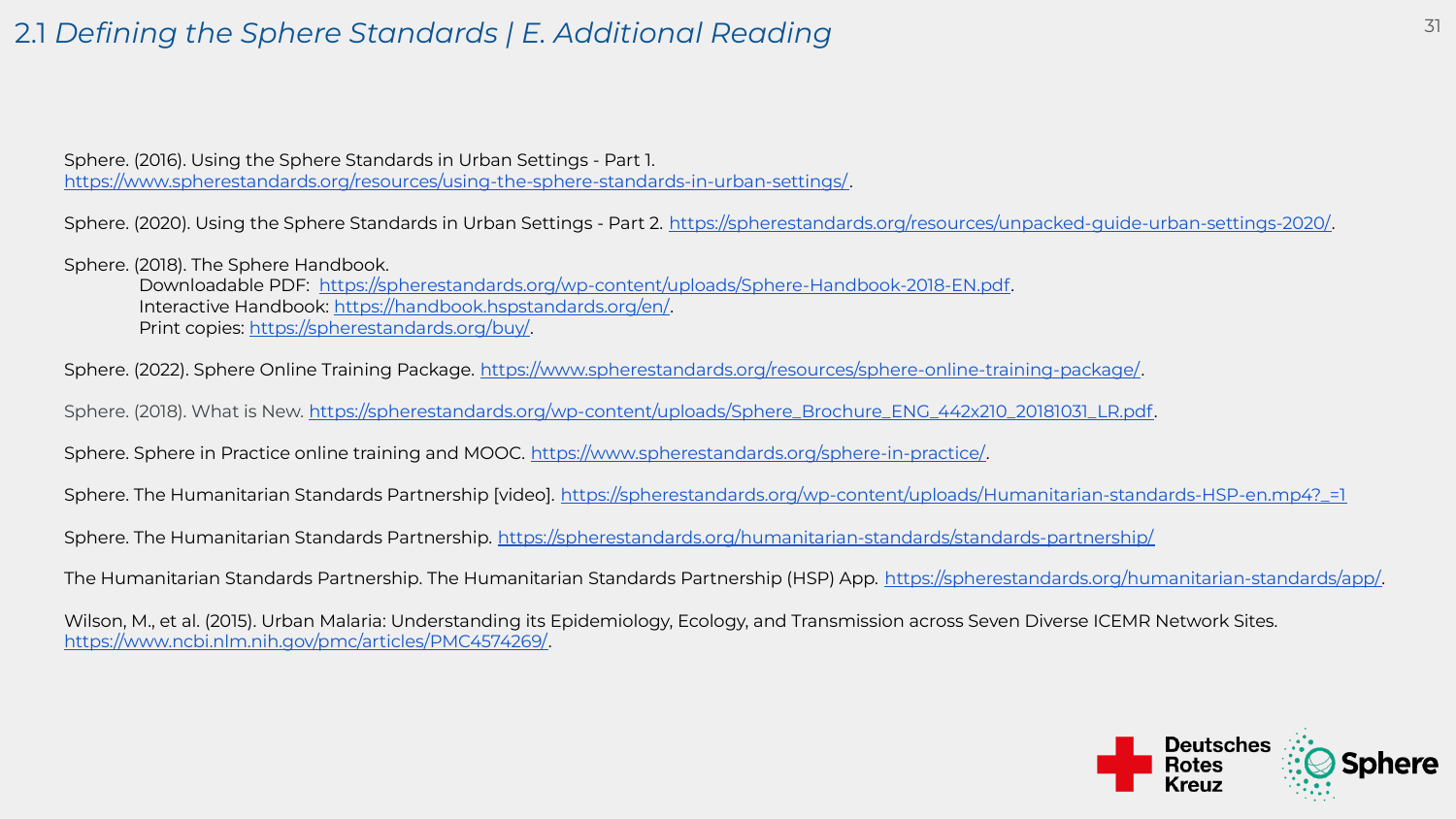

# 2.1 Defining the Sphere Standards | E. Additional Reading
31
Sphere. (2016). Using the Sphere Standards in Urban Settings - Part 1. https://www.spherestandards.org/resources/using-the-sphere-standards-in-urban-settings/.

Sphere. (2020). Using the Sphere Standards in Urban Settings - Part 2. https://spherestandards.org/resources/unpacked-guide-urban-settings-2020/.

Sphere. (2018). The Sphere Handbook.
Downloadable PDF:  https://spherestandards.org/wp-content/uploads/Sphere-Handbook-2018-EN.pdf.
Interactive Handbook: https://handbook.hspstandards.org/en/.
Print copies: https://spherestandards.org/buy/.

Sphere. (2022). Sphere Online Training Package. https://www.spherestandards.org/resources/sphere-online-training-package/.

Sphere. (2018). What is New. https://spherestandards.org/wp-content/uploads/Sphere_Brochure_ENG_442x210_20181031_LR.pdf.

Sphere. Sphere in Practice online training and MOOC. https://www.spherestandards.org/sphere-in-practice/.

Sphere. The Humanitarian Standards Partnership [video]. https://spherestandards.org/wp-content/uploads/Humanitarian-standards-HSP-en.mp4?_=1

Sphere. The Humanitarian Standards Partnership. https://spherestandards.org/humanitarian-standards/standards-partnership/

The Humanitarian Standards Partnership. The Humanitarian Standards Partnership (HSP) App. https://spherestandards.org/humanitarian-standards/app/.

Wilson, M., et al. (2015). Urban Malaria: Understanding its Epidemiology, Ecology, and Transmission across Seven Diverse ICEMR Network Sites. https://www.ncbi.nlm.nih.gov/pmc/articles/PMC4574269/.